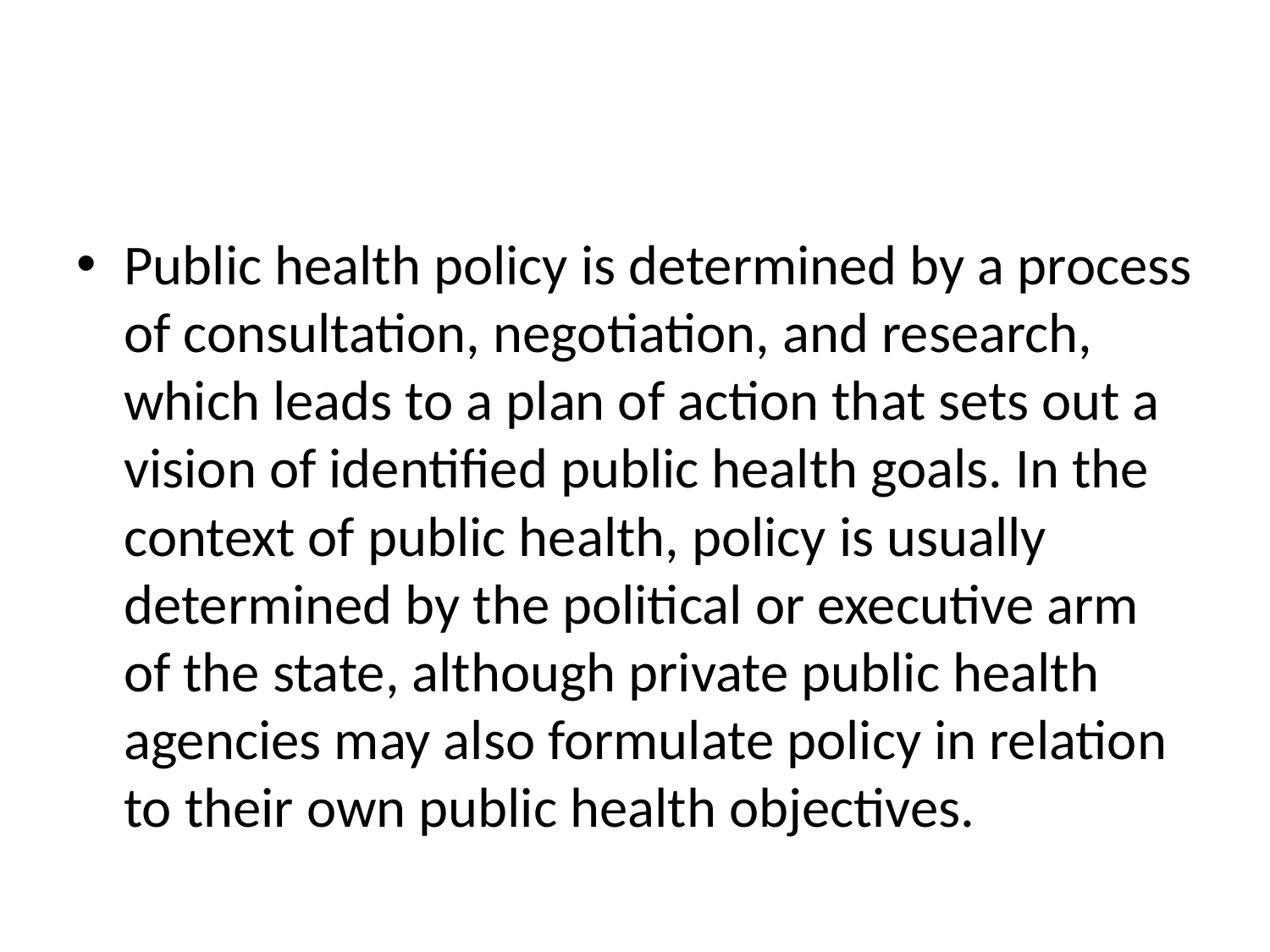

#
Public health policy is determined by a process of consultation, negotiation, and research, which leads to a plan of action that sets out a vision of identified public health goals. In the context of public health, policy is usually determined by the political or executive arm of the state, although private public health agencies may also formulate policy in relation to their own public health objectives.